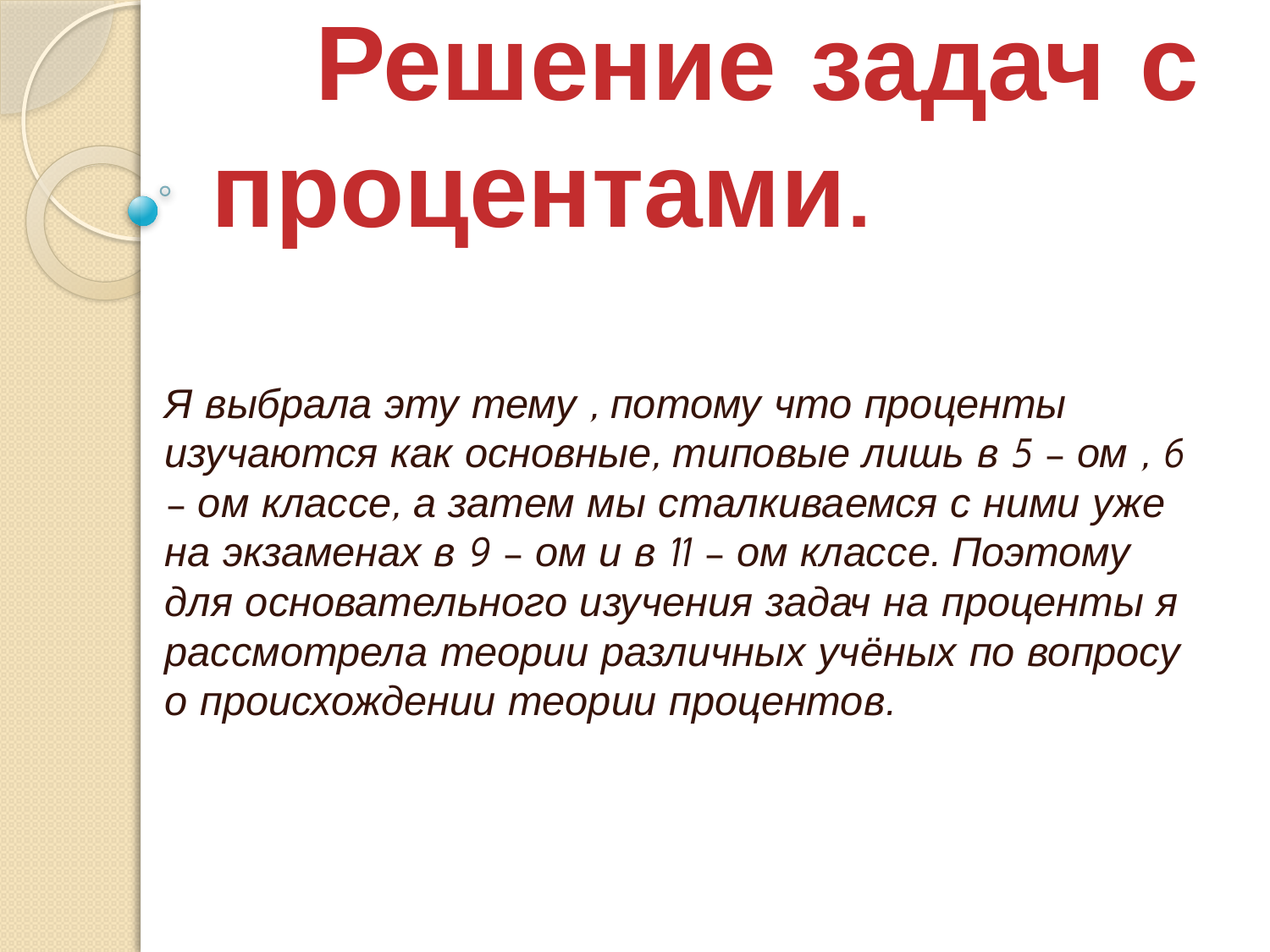

# Решение задач с процентами.
Я выбрала эту тему , потому что проценты изучаются как основные, типовые лишь в 5 – ом , 6 – ом классе, а затем мы сталкиваемся с ними уже на экзаменах в 9 – ом и в 11 – ом классе. Поэтому для основательного изучения задач на проценты я рассмотрела теории различных учёных по вопросу о происхождении теории процентов.